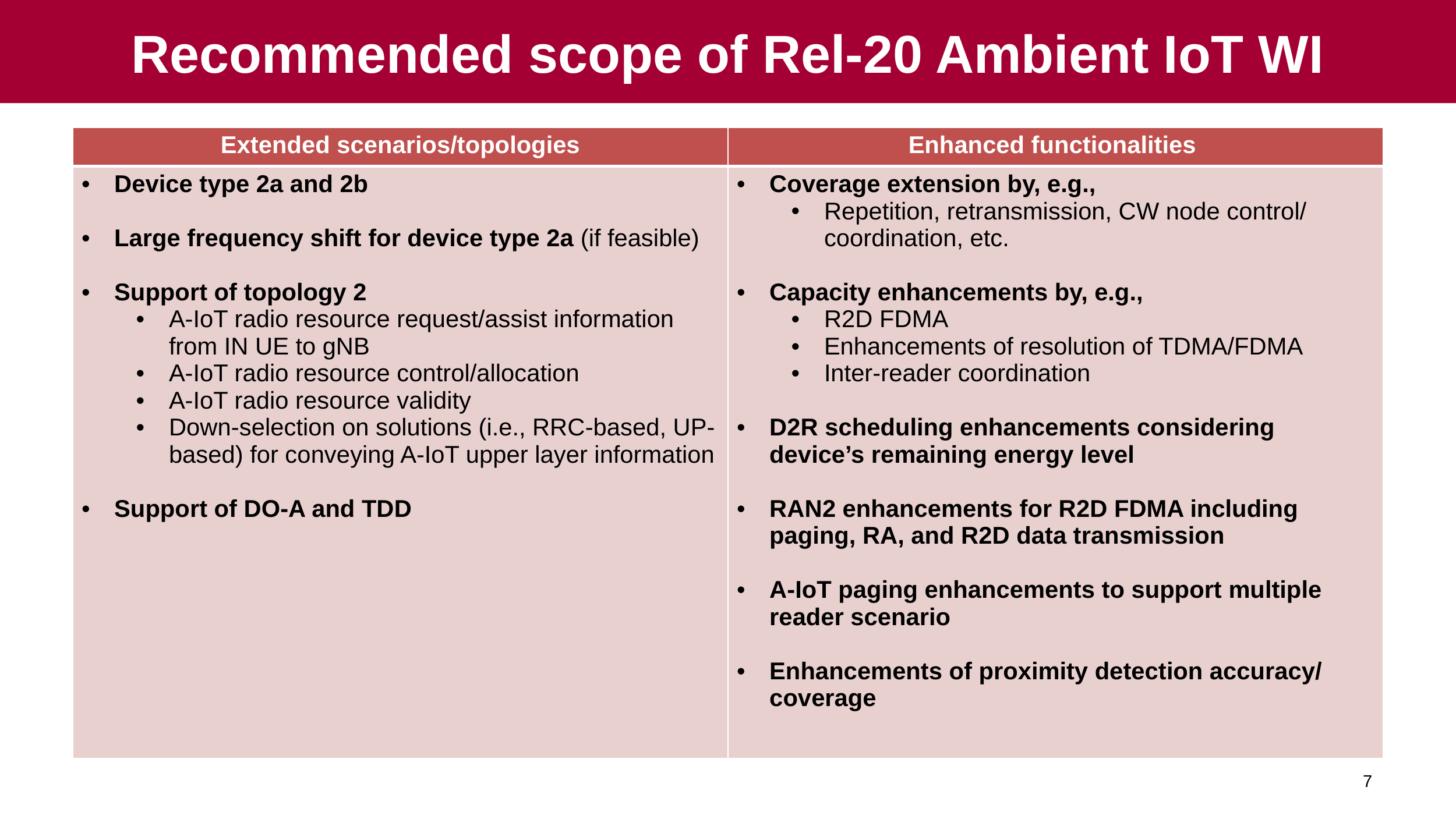

# Recommended scope of Rel-20 Ambient IoT WI
| Extended scenarios/topologies | Enhanced functionalities |
| --- | --- |
| Device type 2a and 2b Large frequency shift for device type 2a (if feasible) Support of topology 2 A-IoT radio resource request/assist information from IN UE to gNB A-IoT radio resource control/allocation A-IoT radio resource validity Down-selection on solutions (i.e., RRC-based, UP-based) for conveying A-IoT upper layer information Support of DO-A and TDD | Coverage extension by, e.g., Repetition, retransmission, CW node control/coordination, etc. Capacity enhancements by, e.g., R2D FDMA Enhancements of resolution of TDMA/FDMA Inter-reader coordination D2R scheduling enhancements considering device’s remaining energy level RAN2 enhancements for R2D FDMA including paging, RA, and R2D data transmission A-IoT paging enhancements to support multiple reader scenario Enhancements of proximity detection accuracy/coverage |
7